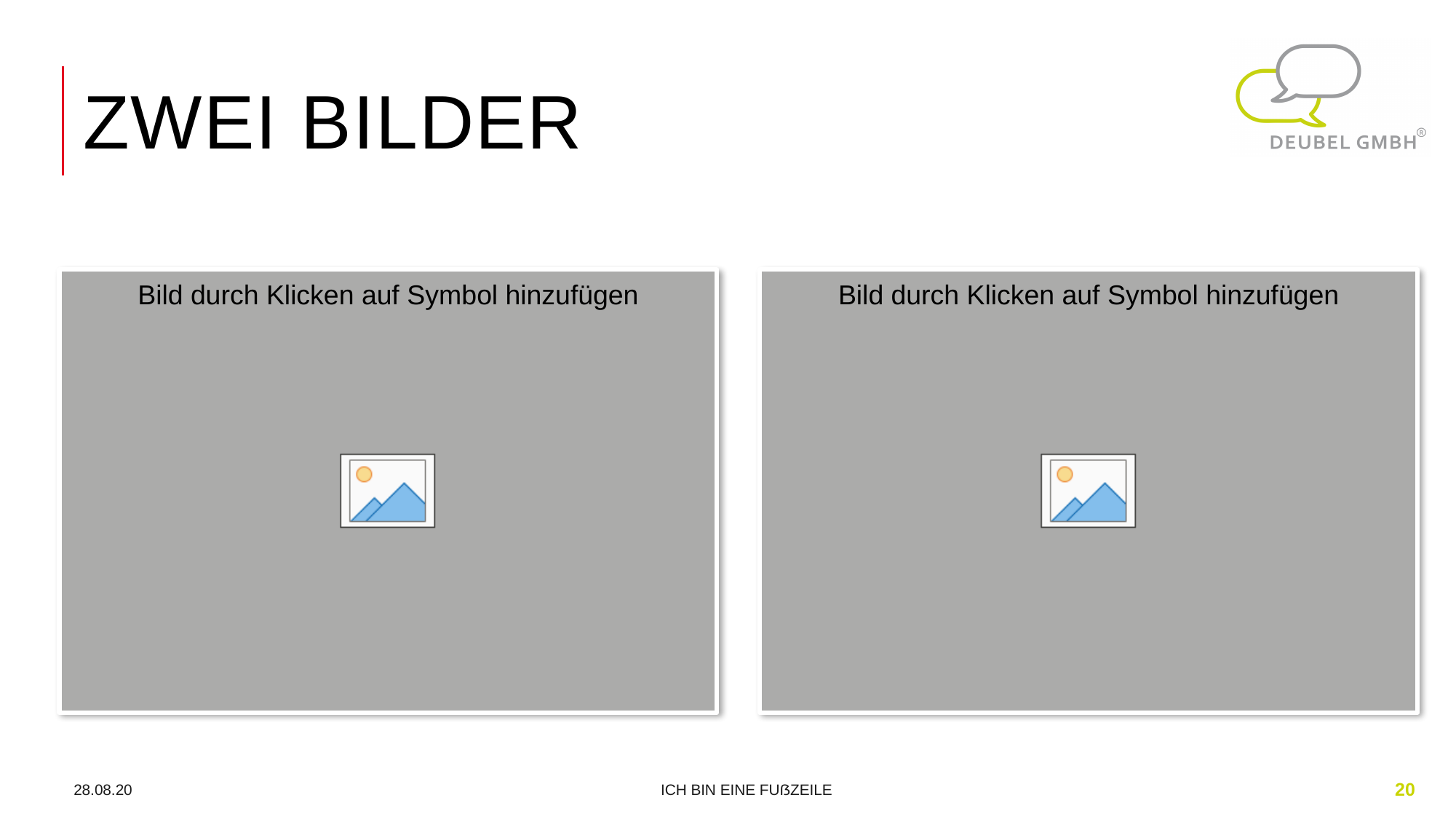

# Zwei Bilder

28.08.20
Ich bin eine Fußzeile
20